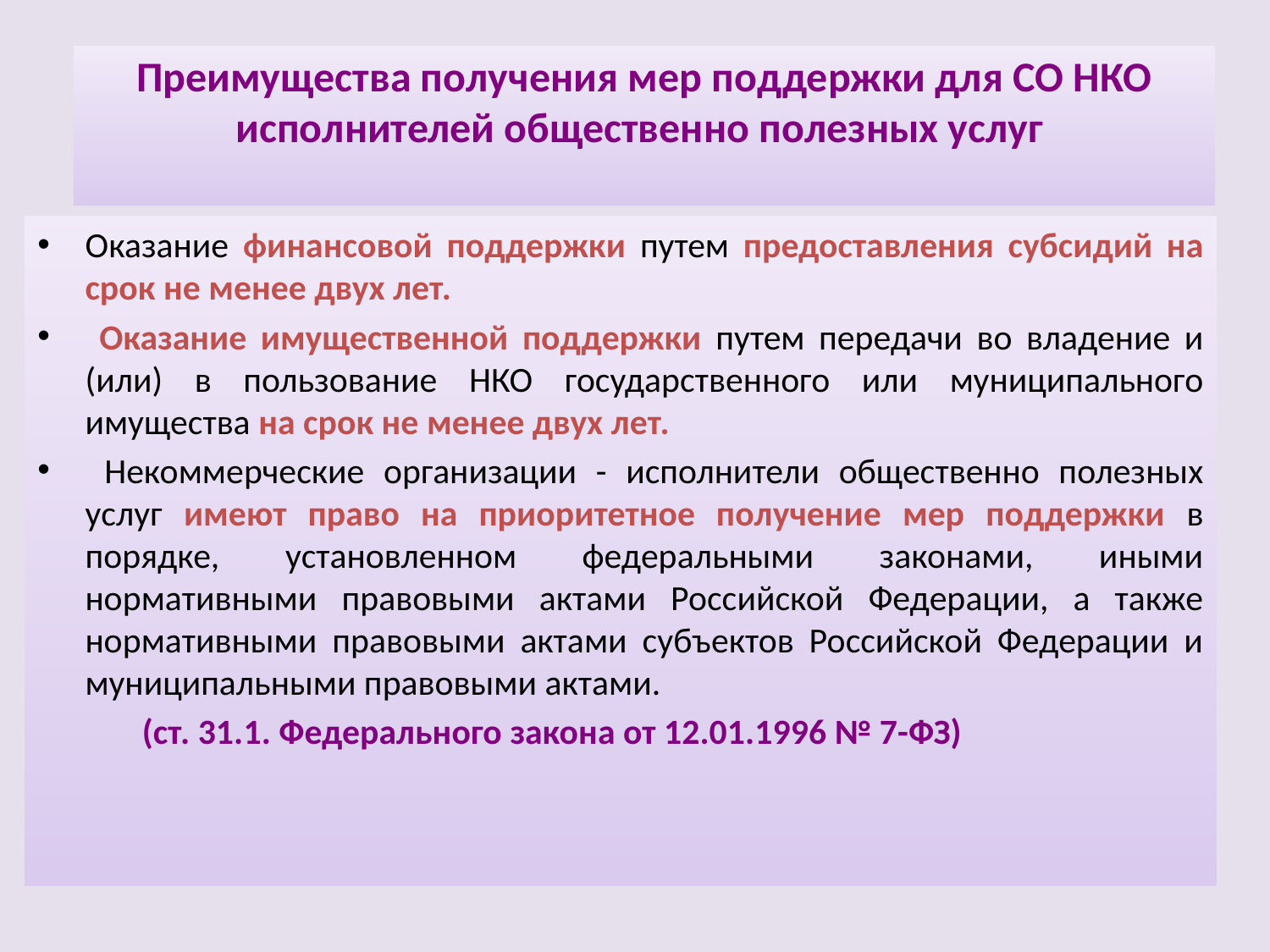

# Преимущества получения мер поддержки для СО НКО исполнителей общественно полезных услуг
Оказание финансовой поддержки путем предоставления субсидий на срок не менее двух лет.
 Оказание имущественной поддержки путем передачи во владение и (или) в пользование НКО государственного или муниципального имущества на срок не менее двух лет.
 Некоммерческие организации - исполнители общественно полезных услуг имеют право на приоритетное получение мер поддержки в порядке, установленном федеральными законами, иными нормативными правовыми актами Российской Федерации, а также нормативными правовыми актами субъектов Российской Федерации и муниципальными правовыми актами.
             (ст. 31.1. Федерального закона от 12.01.1996 № 7-ФЗ)